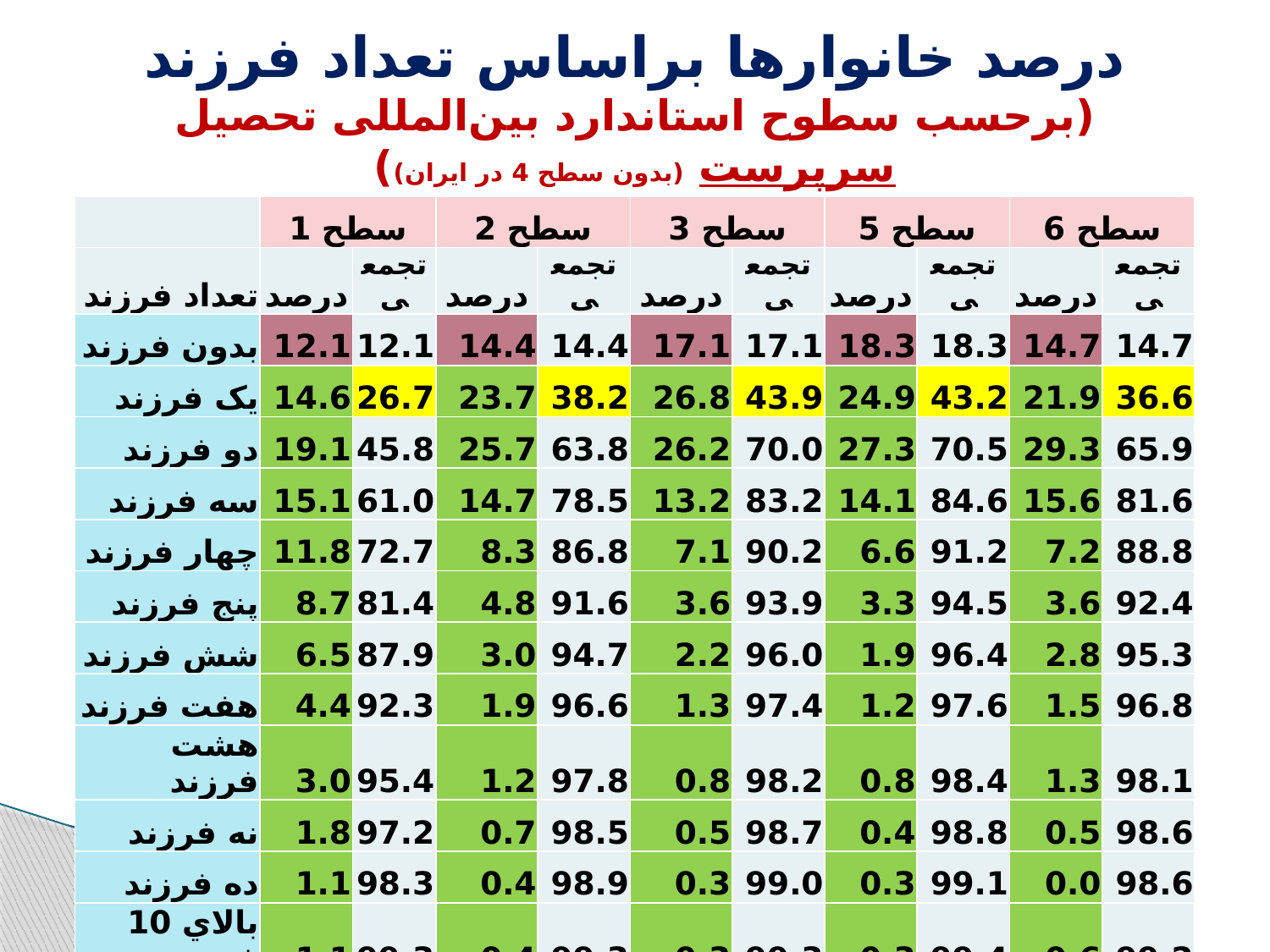

# درصد خانوارها براساس تعداد فرزند (برحسب سطوح استاندارد بین‌المللی تحصیل سرپرست (بدون سطح 4 در ایران))
|  | سطح 1 |  | سطح 2 |  | سطح 3 |  | سطح 5 |  | سطح 6 |  |
| --- | --- | --- | --- | --- | --- | --- | --- | --- | --- | --- |
| تعداد فرزند | درصد | تجمعی | درصد | تجمعی | درصد | تجمعی | درصد | تجمعی | درصد | تجمعی |
| بدون فرزند | 12.1 | 12.1 | 14.4 | 14.4 | 17.1 | 17.1 | 18.3 | 18.3 | 14.7 | 14.7 |
| يک فرزند | 14.6 | 26.7 | 23.7 | 38.2 | 26.8 | 43.9 | 24.9 | 43.2 | 21.9 | 36.6 |
| دو فرزند | 19.1 | 45.8 | 25.7 | 63.8 | 26.2 | 70.0 | 27.3 | 70.5 | 29.3 | 65.9 |
| سه فرزند | 15.1 | 61.0 | 14.7 | 78.5 | 13.2 | 83.2 | 14.1 | 84.6 | 15.6 | 81.6 |
| چهار فرزند | 11.8 | 72.7 | 8.3 | 86.8 | 7.1 | 90.2 | 6.6 | 91.2 | 7.2 | 88.8 |
| پنج فرزند | 8.7 | 81.4 | 4.8 | 91.6 | 3.6 | 93.9 | 3.3 | 94.5 | 3.6 | 92.4 |
| شش فرزند | 6.5 | 87.9 | 3.0 | 94.7 | 2.2 | 96.0 | 1.9 | 96.4 | 2.8 | 95.3 |
| هفت فرزند | 4.4 | 92.3 | 1.9 | 96.6 | 1.3 | 97.4 | 1.2 | 97.6 | 1.5 | 96.8 |
| هشت فرزند | 3.0 | 95.4 | 1.2 | 97.8 | 0.8 | 98.2 | 0.8 | 98.4 | 1.3 | 98.1 |
| نه فرزند | 1.8 | 97.2 | 0.7 | 98.5 | 0.5 | 98.7 | 0.4 | 98.8 | 0.5 | 98.6 |
| ده فرزند | 1.1 | 98.3 | 0.4 | 98.9 | 0.3 | 99.0 | 0.3 | 99.1 | 0.0 | 98.6 |
| بالاي 10 فرزند | 1.1 | 99.3 | 0.4 | 99.3 | 0.3 | 99.3 | 0.3 | 99.4 | 0.6 | 99.2 |